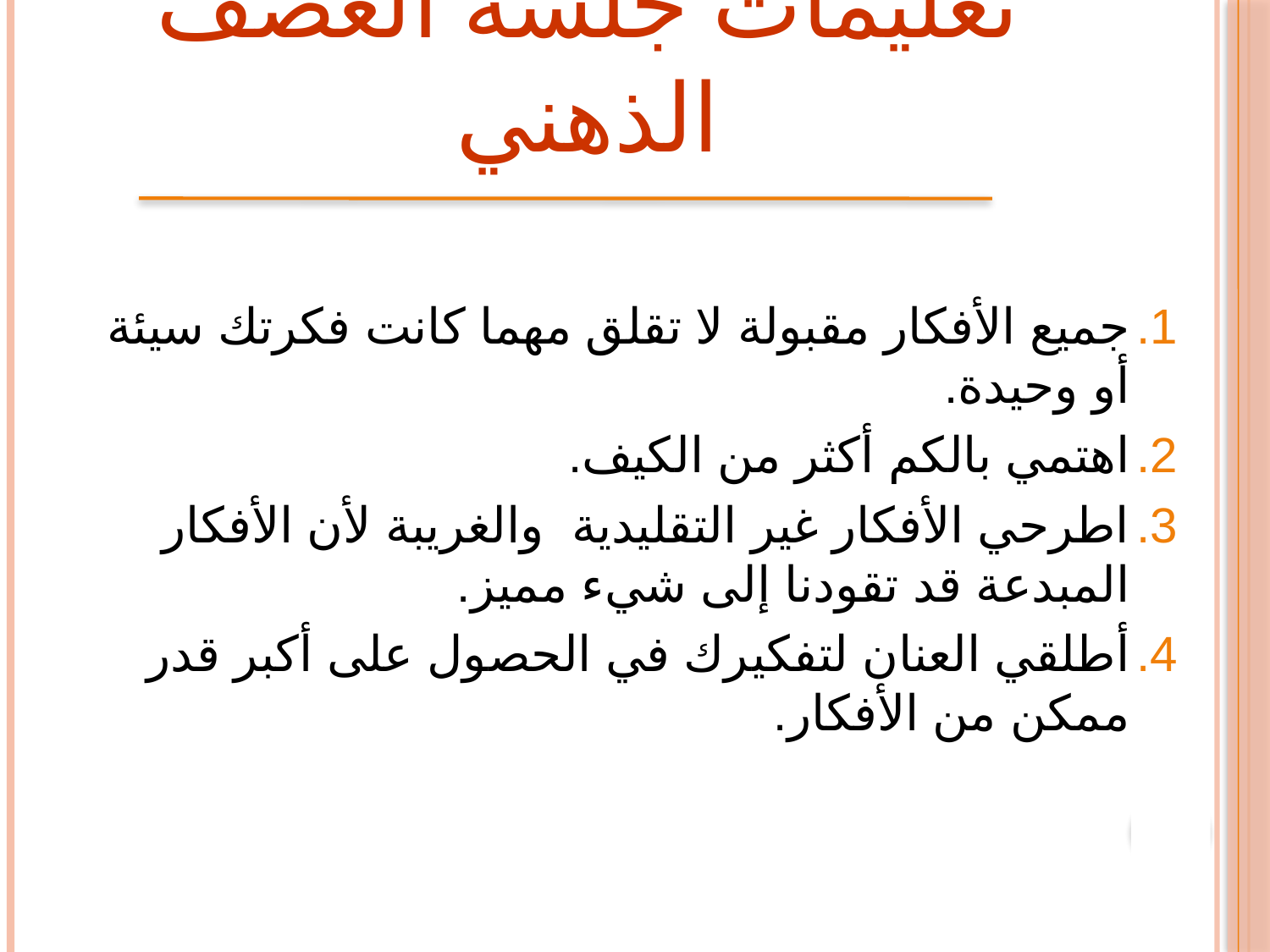

تعليمات جلسة العصف الذهني
جميع الأفكار مقبولة لا تقلق مهما كانت فكرتك سيئة أو وحيدة.
اهتمي بالكم أكثر من الكيف.
اطرحي الأفكار غير التقليدية  والغريبة لأن الأفكار المبدعة قد تقودنا إلى شيء مميز.
أطلقي العنان لتفكيرك في الحصول على أكبر قدر ممكن من الأفكار.

10